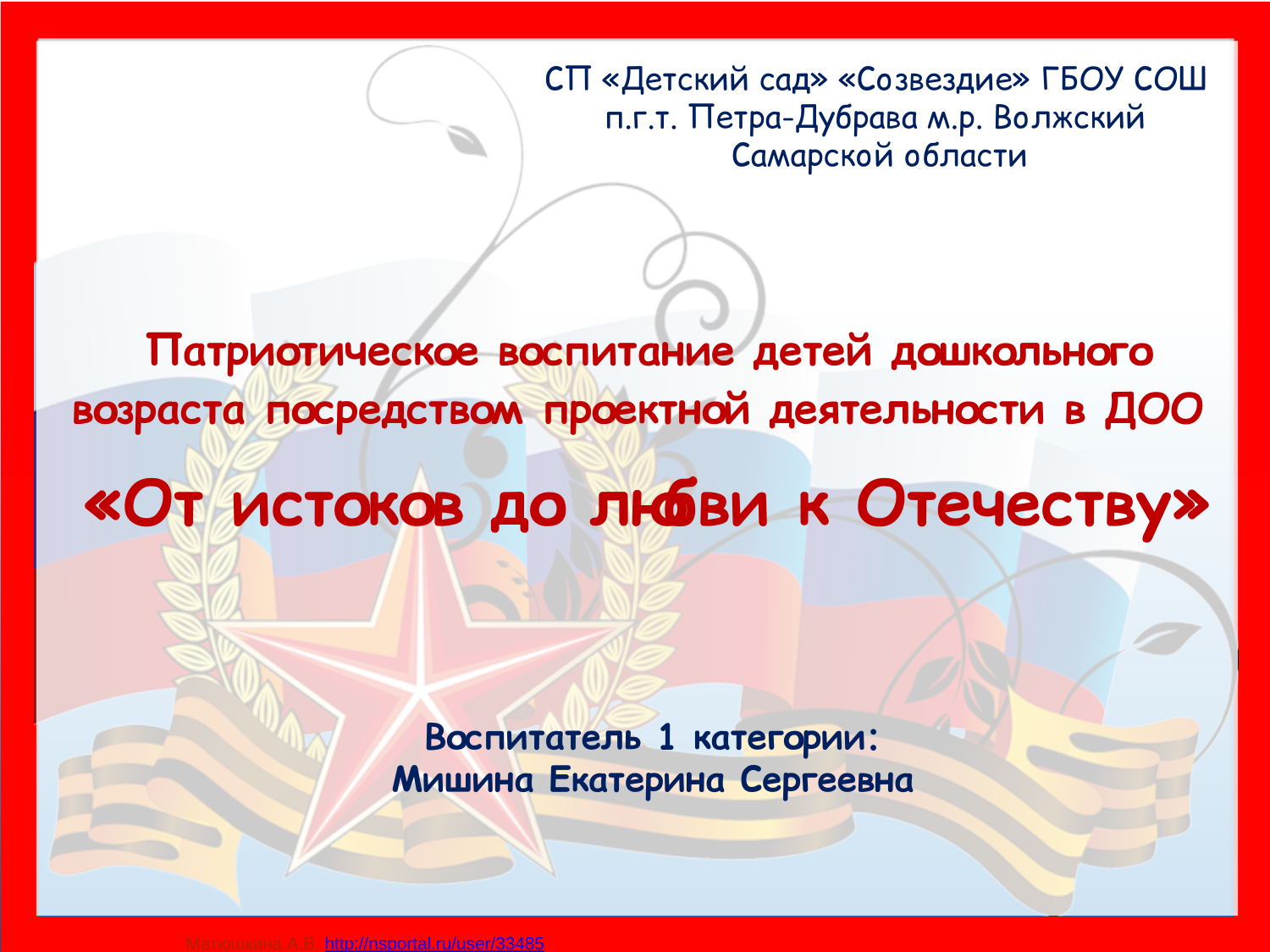

СП «Детский сад» «Созвездие» ГБОУ СОШ
п.г.т. Петра-Дубрава м.р. Волжский
Самарской области
Патриотическое воспитание детей дошкольного возраста посредством проектной деятельности в ДОО
«От истоков до любви к Отечеству»

Воспитатель 1 категории:
Мишина Екатерина Сергеевна